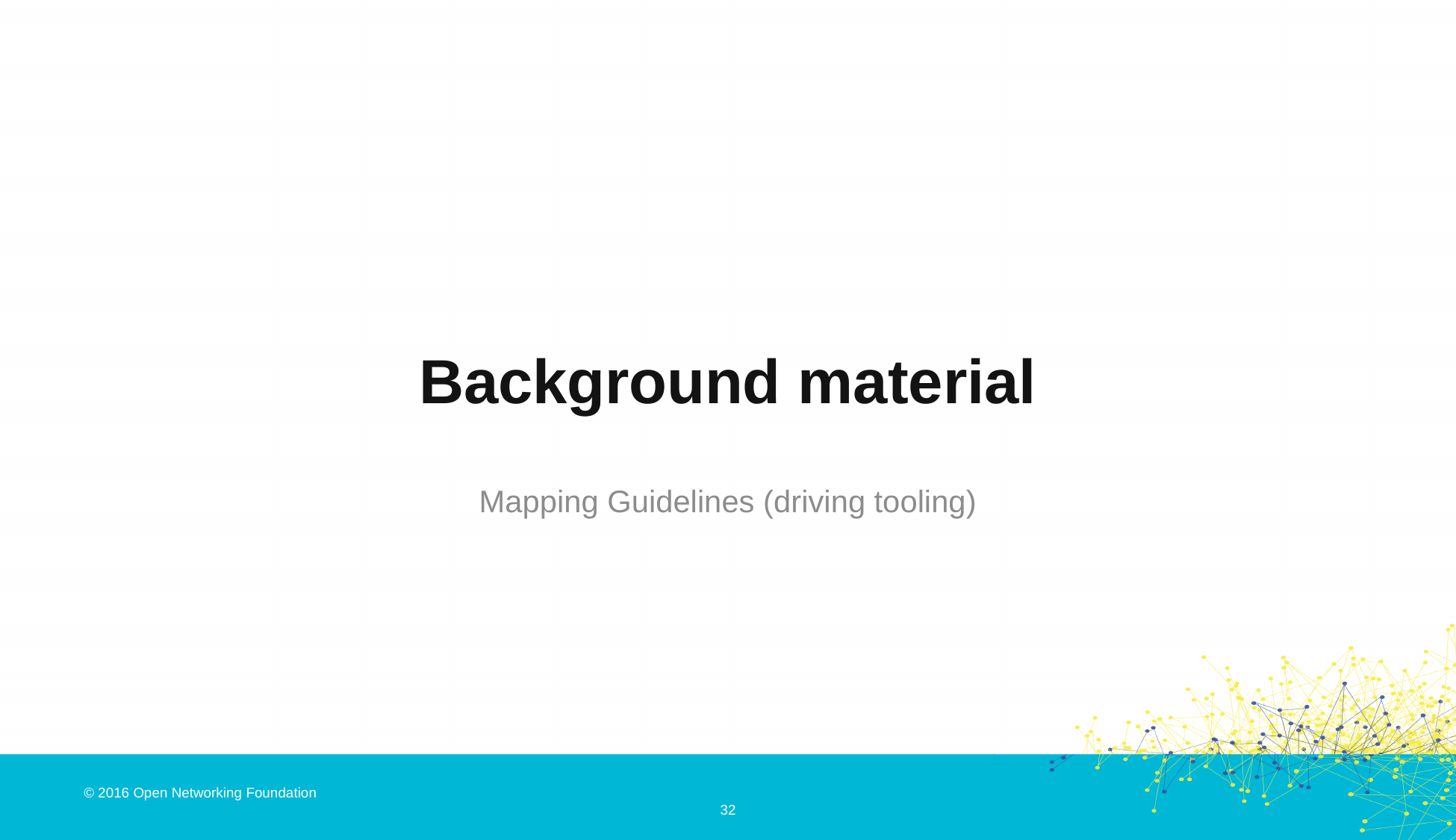

# Background material
Mapping Guidelines (driving tooling)
32